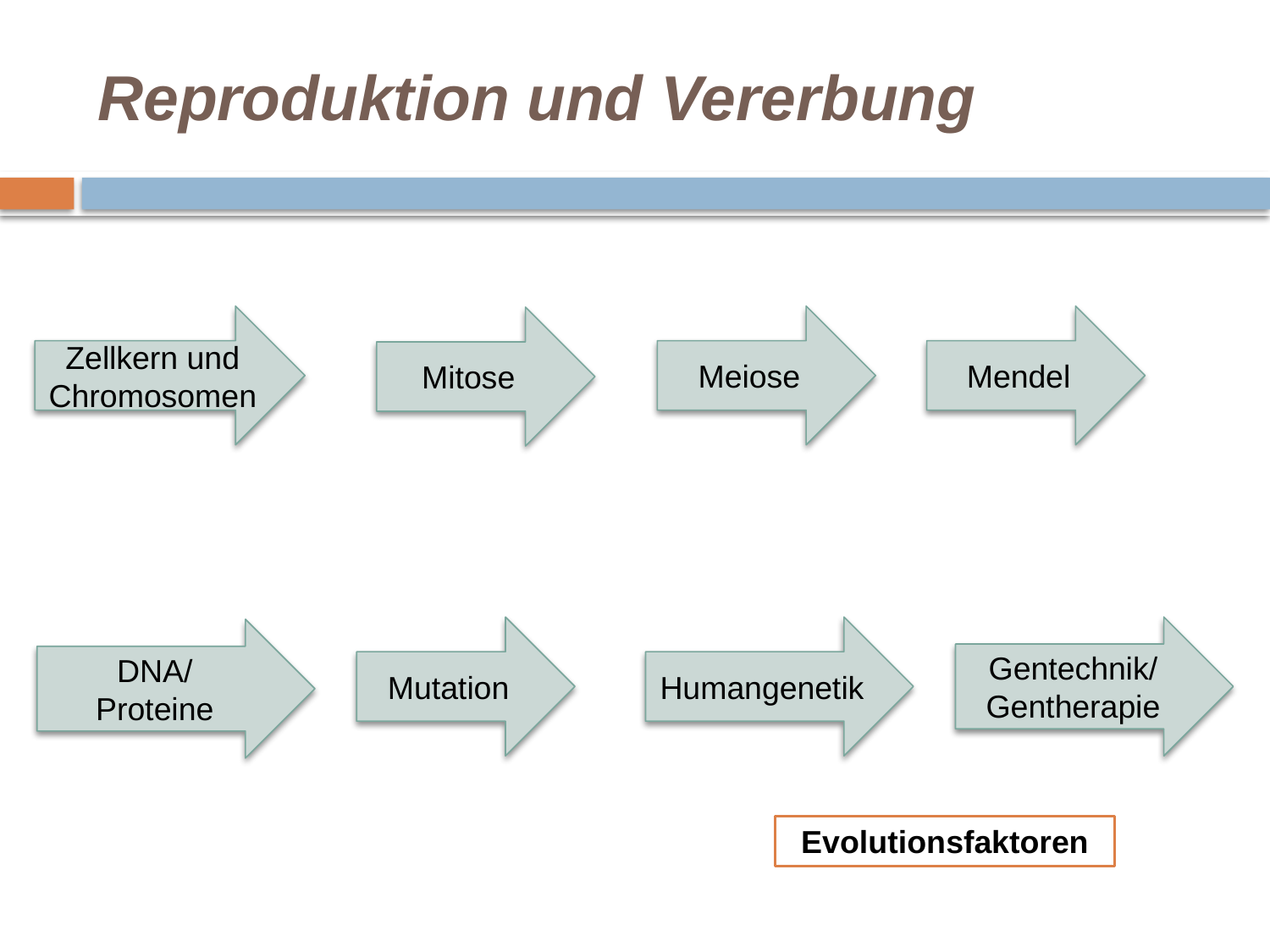

# Reproduktion und Vererbung
Zellkern und Chromosomen
Meiose
Mendel
Mitose
Mutation
Humangenetik
Gentechnik/
Gentherapie
DNA/
Proteine
Evolutionsfaktoren